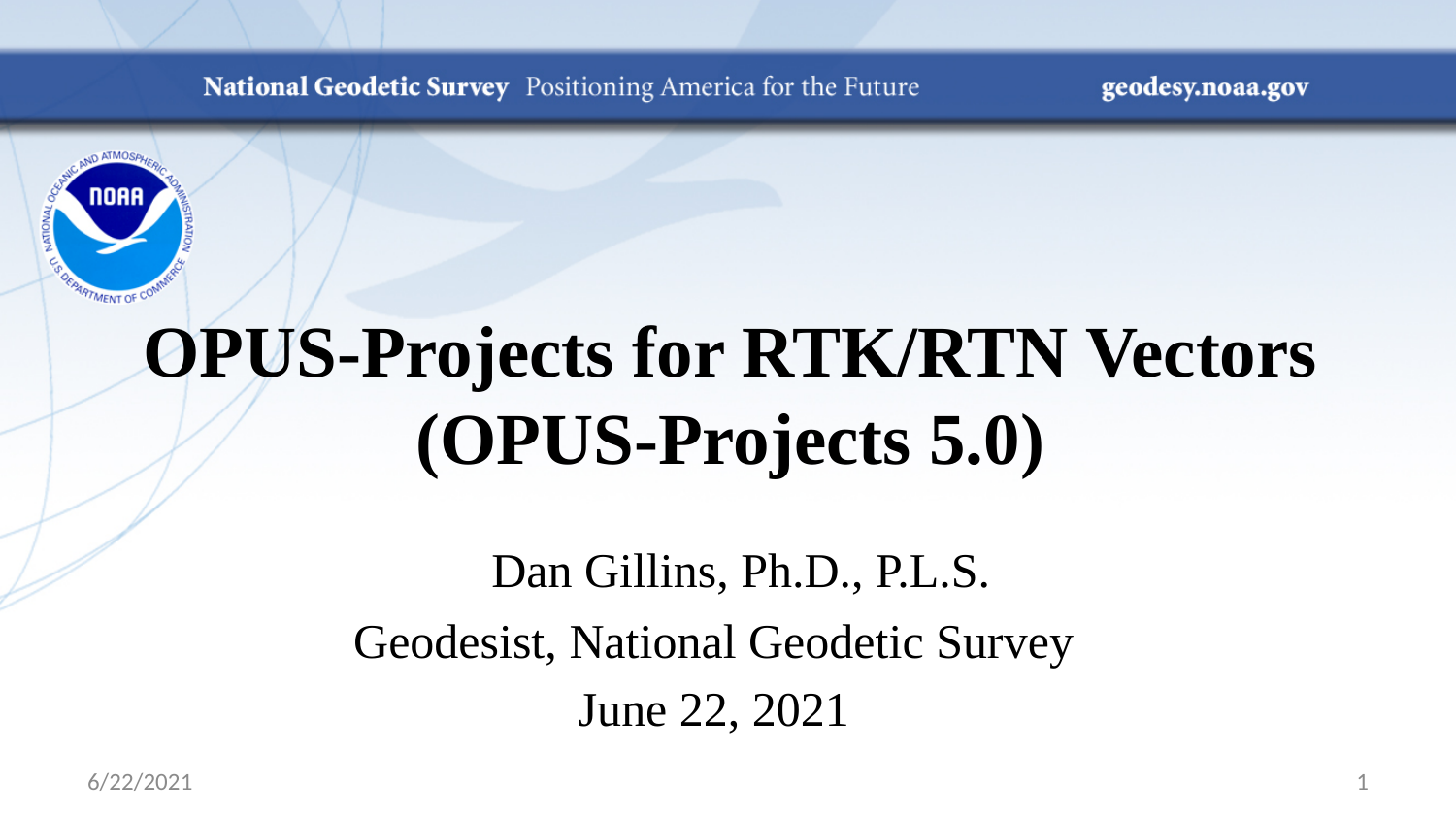

# OPUS-Projects for RTK/RTN Vectors (OPUS-Projects 5.0)
	Dan Gillins, Ph.D., P.L.S.
Geodesist, National Geodetic Survey
June 22, 2021
6/22/2021
1